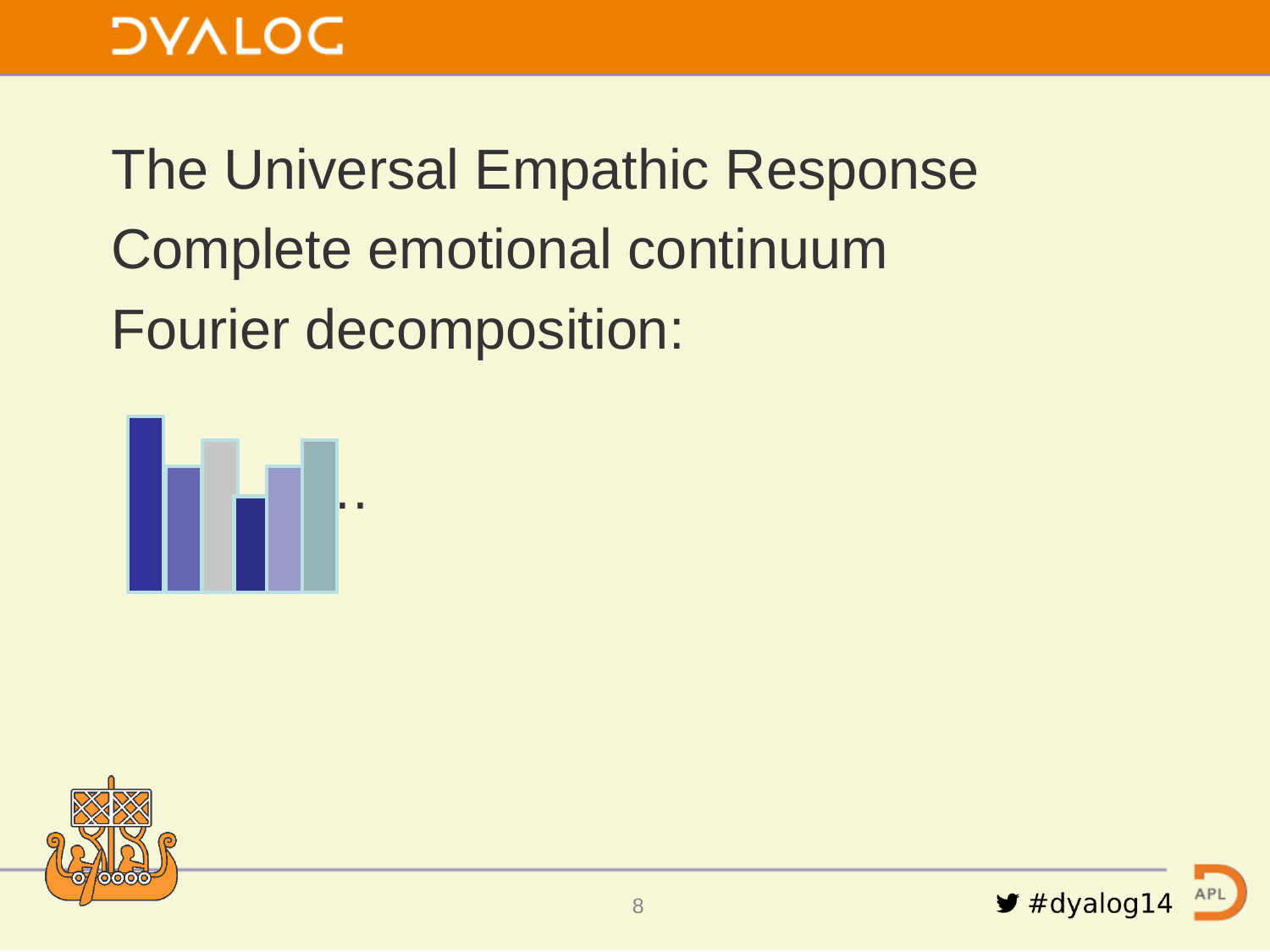

The Universal Empathic Response
Complete emotional continuum
Fourier decomposition:

             …

8